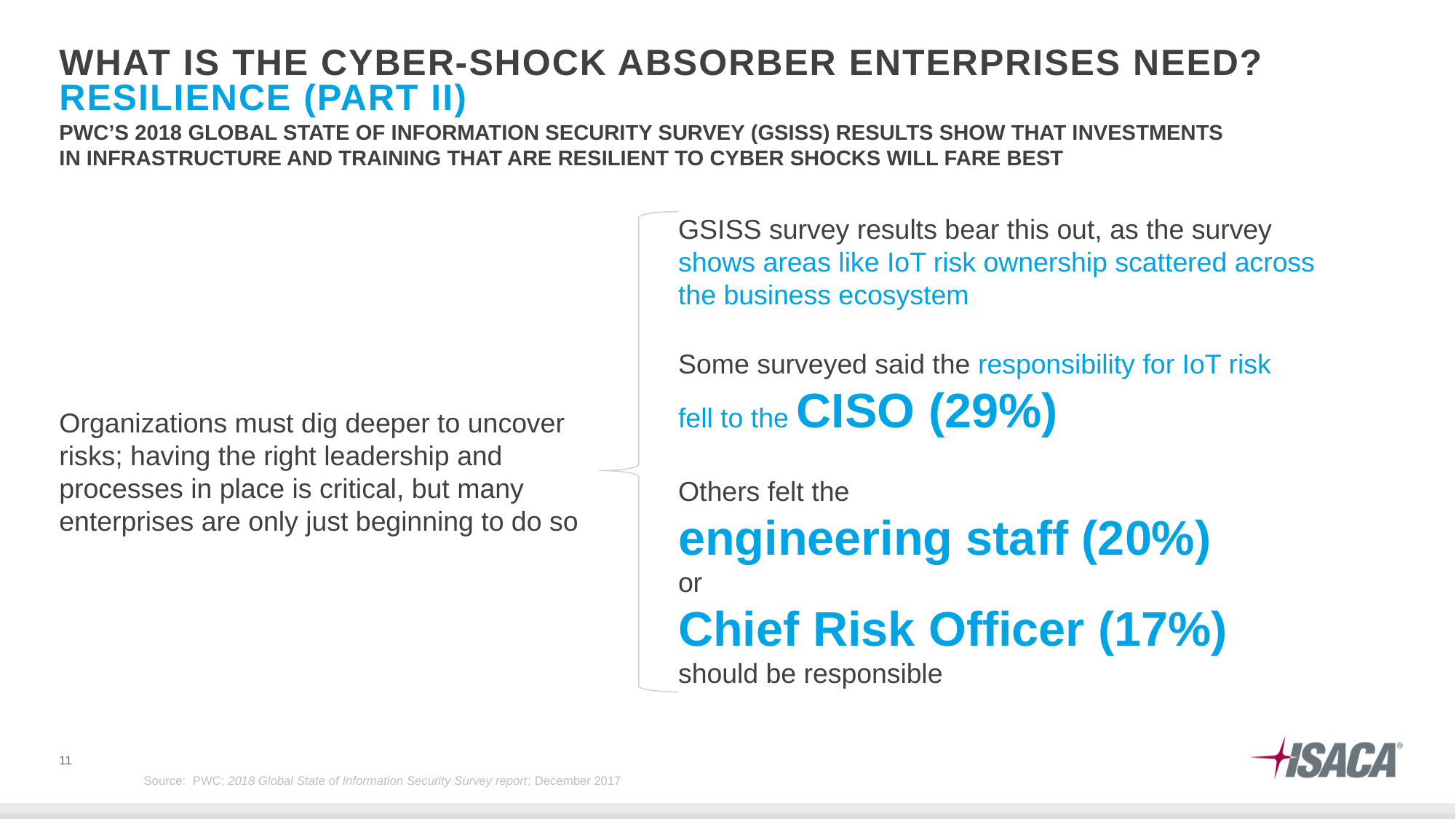

# What is the cyber-shock absorber enterprises need? Resilience (part ii)
PWc’s 2018 global state of information security survey (GSISS) results show that investments in infrastructure and training that are resilient to cyber shocks will fare best
Organizations must dig deeper to uncover risks; having the right leadership and processes in place is critical, but many enterprises are only just beginning to do so

GSISS survey results bear this out, as the survey shows areas like IoT risk ownership scattered across the business ecosystem
Some surveyed said the responsibility for IoT risk
fell to the CISO (29%)
Others felt the
engineering staff (20%)
or
Chief Risk Officer (17%)
should be responsible

11
Source:  PWC; 2018 Global State of Information Security Survey report; December 2017